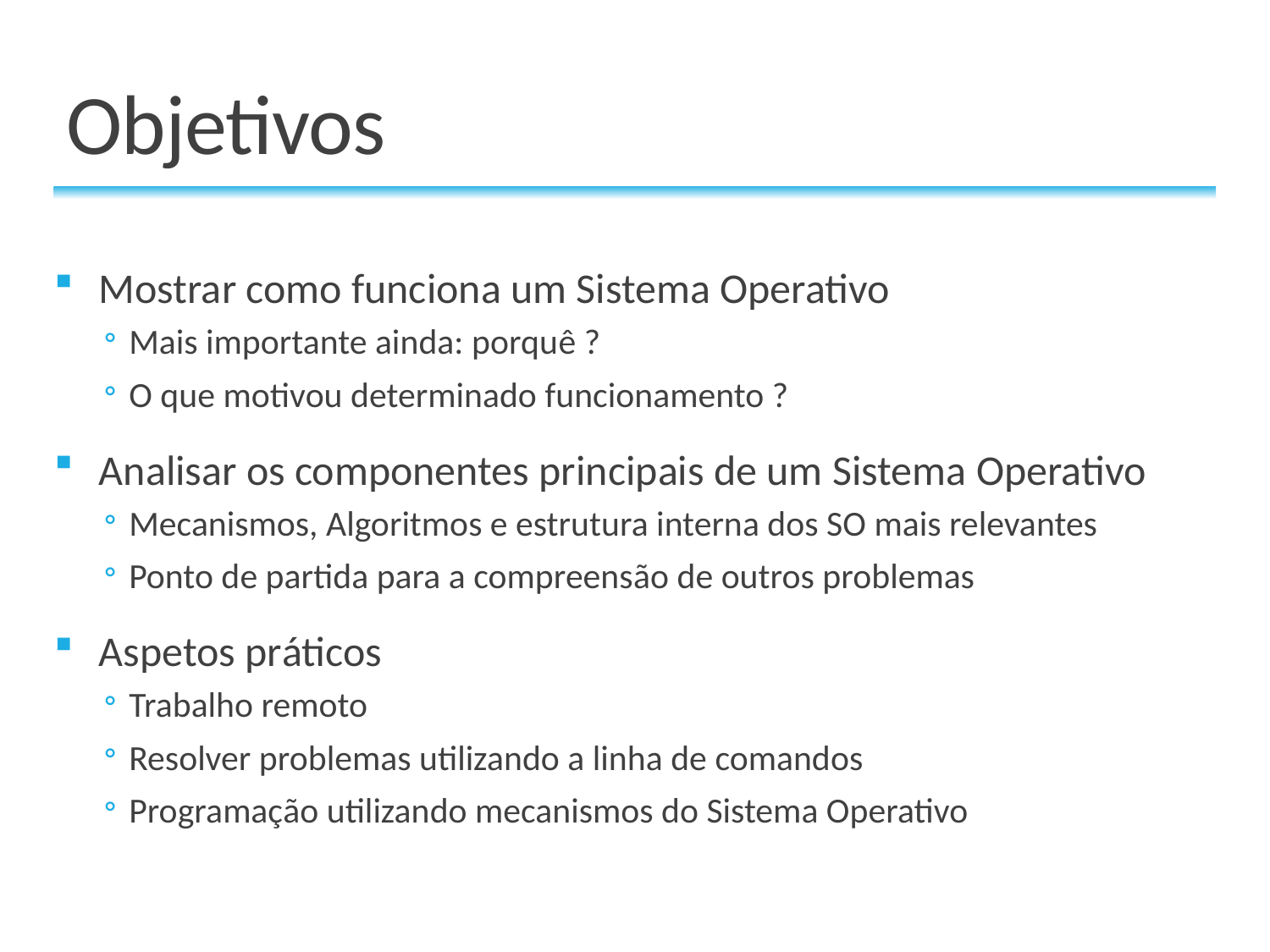

# Objetivos
Mostrar como funciona um Sistema Operativo
Mais importante ainda: porquê ?
O que motivou determinado funcionamento ?
Analisar os componentes principais de um Sistema Operativo
Mecanismos, Algoritmos e estrutura interna dos SO mais relevantes
Ponto de partida para a compreensão de outros problemas
Aspetos práticos
Trabalho remoto
Resolver problemas utilizando a linha de comandos
Programação utilizando mecanismos do Sistema Operativo